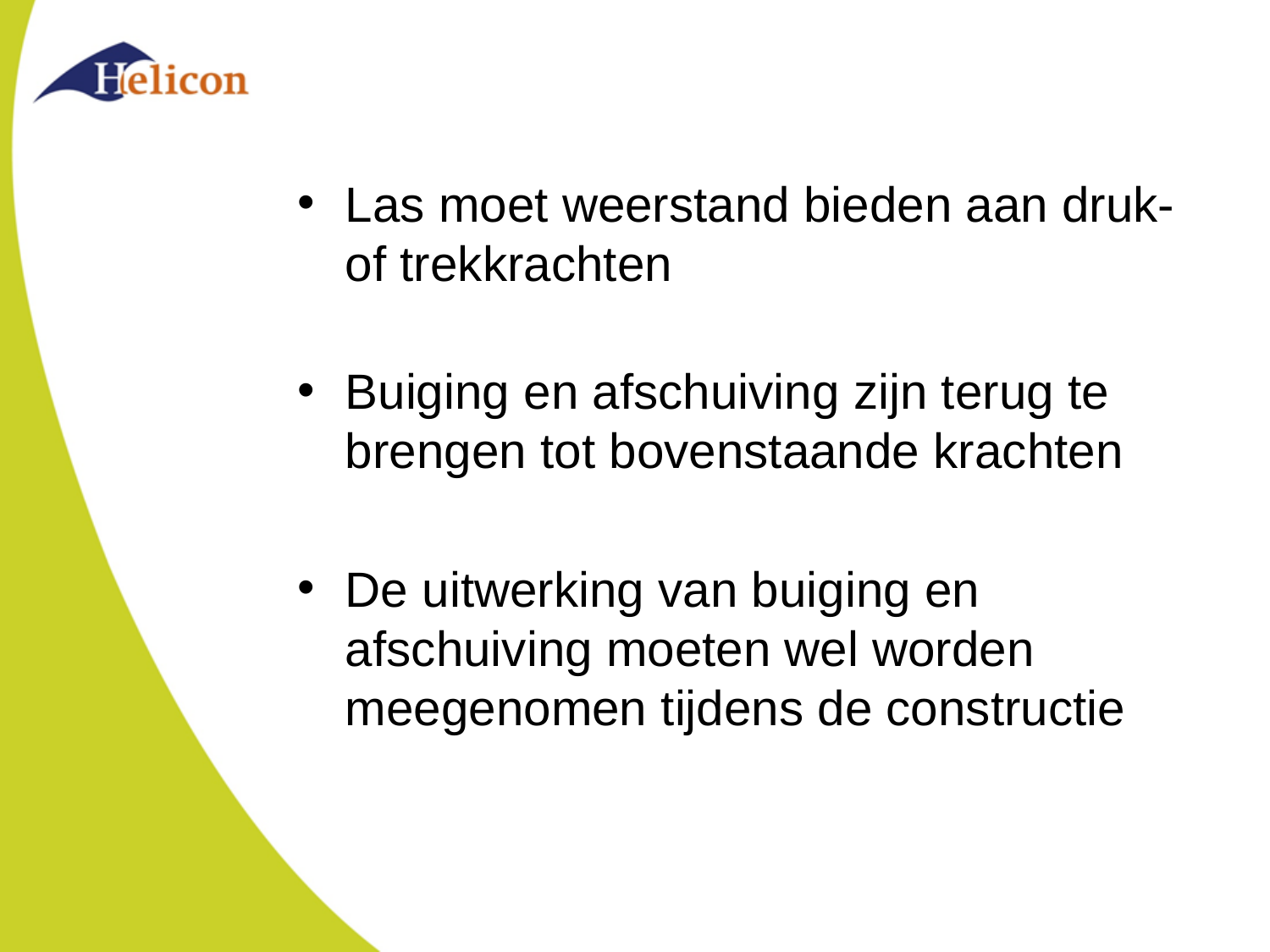

Las moet weerstand bieden aan druk-  of trekkrachten
Buiging en afschuiving zijn terug te brengen tot bovenstaande krachten

De uitwerking van buiging en afschuiving moeten wel worden meegenomen tijdens de constructie